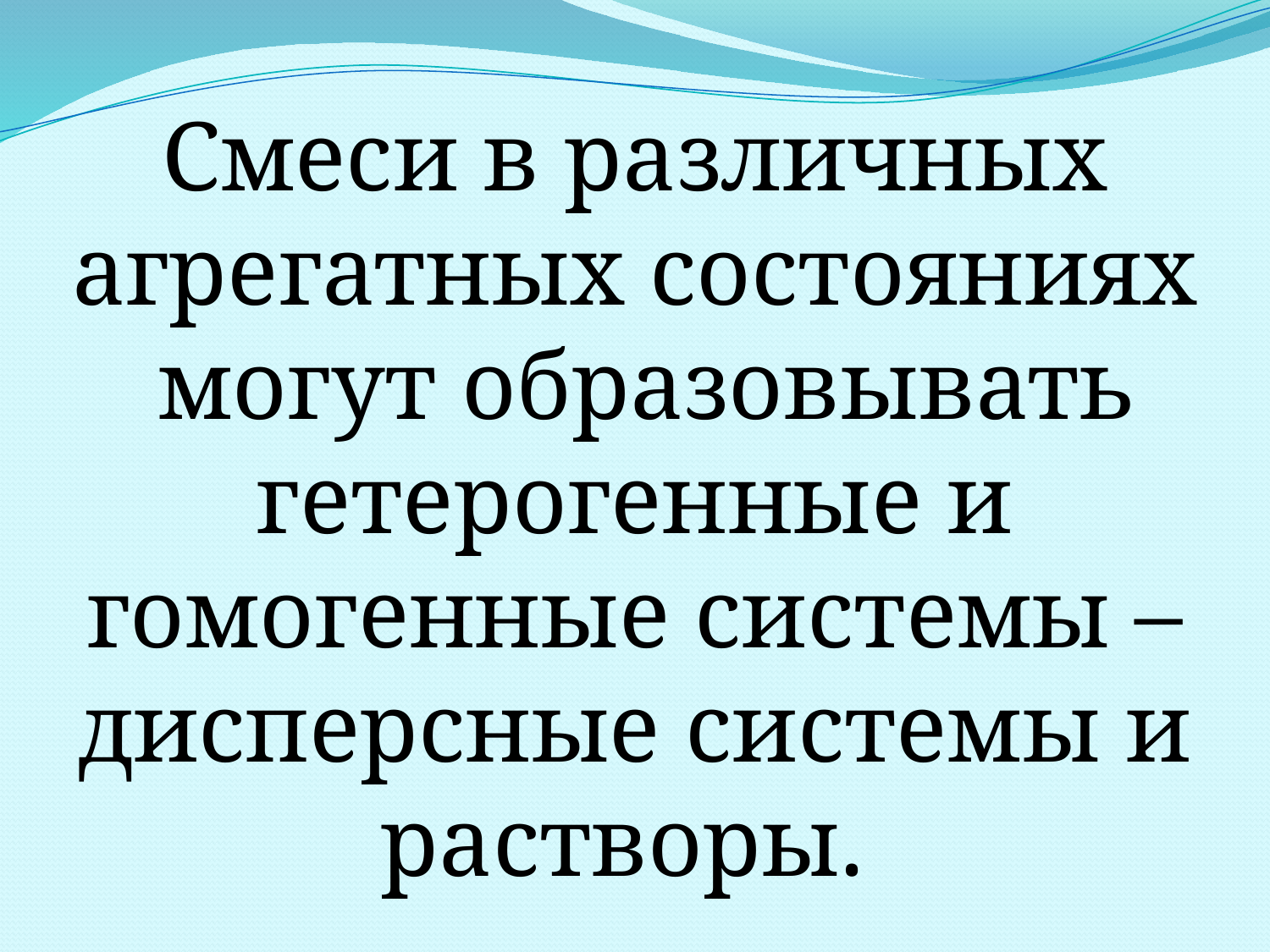

Смеси в различных агрегатных состояниях  могут образовывать гетерогенные и гомогенные системы – дисперсные системы и растворы.